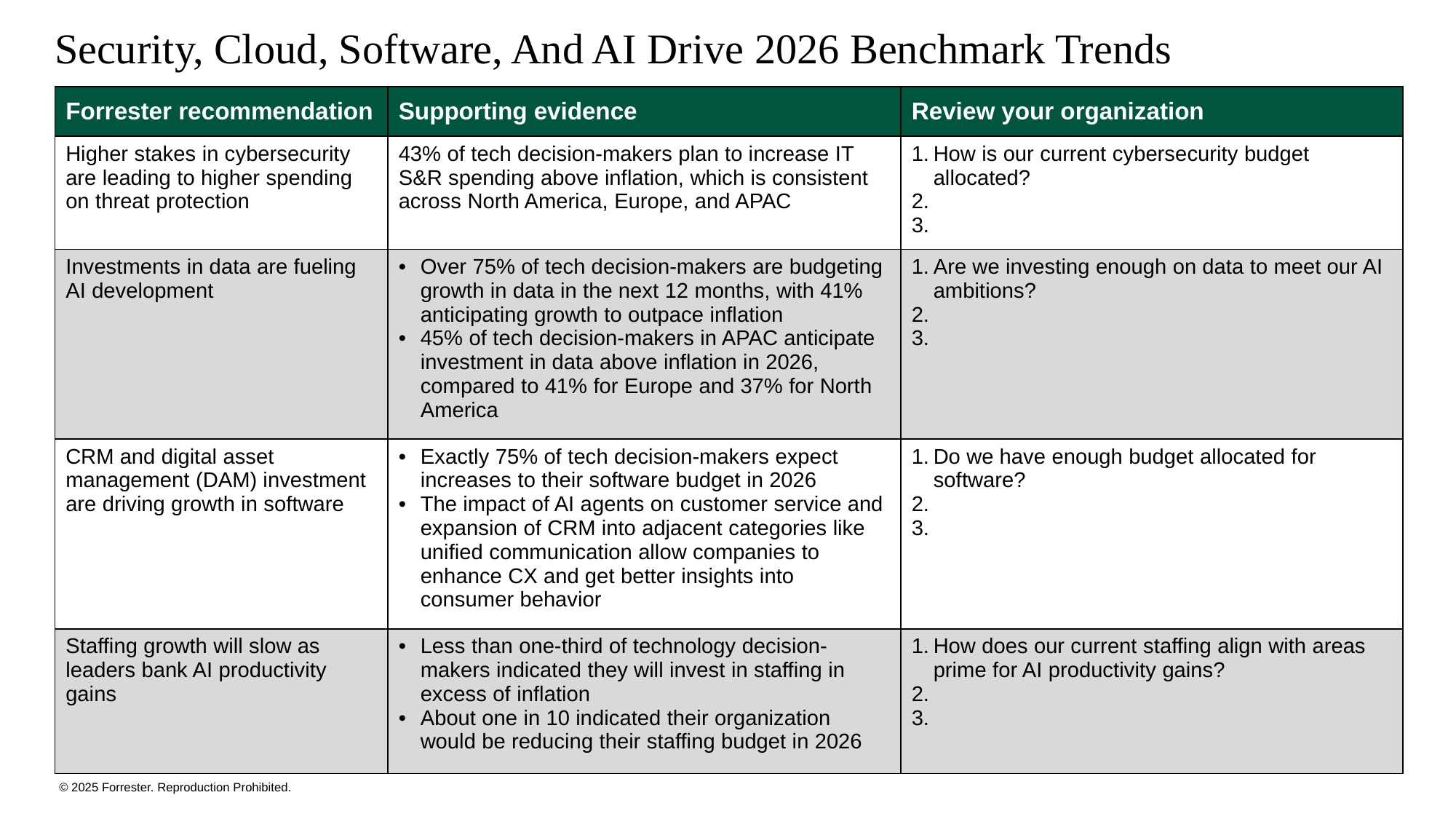

# Security, Cloud, Software, And AI Drive 2026 Benchmark Trends
| Forrester recommendation | Supporting evidence | Review your organization |
| --- | --- | --- |
| Higher stakes in cybersecurity are leading to higher spending on threat protection | 43% of tech decision-makers plan to increase IT S&R spending above inflation, which is consistent across North America, Europe, and APAC | How is our current cybersecurity budget allocated? |
| Investments in data are fueling AI development | Over 75% of tech decision-makers are budgeting growth in data in the next 12 months, with 41% anticipating growth to outpace inflation 45% of tech decision-makers in APAC anticipate investment in data above inflation in 2026, compared to 41% for Europe and 37% for North America | Are we investing enough on data to meet our AI ambitions? |
| CRM and digital asset management (DAM) investment are driving growth in software | Exactly 75% of tech decision-makers expect increases to their software budget in 2026 The impact of AI agents on customer service and expansion of CRM into adjacent categories like unified communication allow companies to enhance CX and get better insights into consumer behavior | Do we have enough budget allocated for software? |
| Staffing growth will slow as leaders bank AI productivity gains | Less than one-third of technology decision-makers indicated they will invest in staffing in excess of inflation About one in 10 indicated their organization would be reducing their staffing budget in 2026 | How does our current staffing align with areas prime for AI productivity gains? |